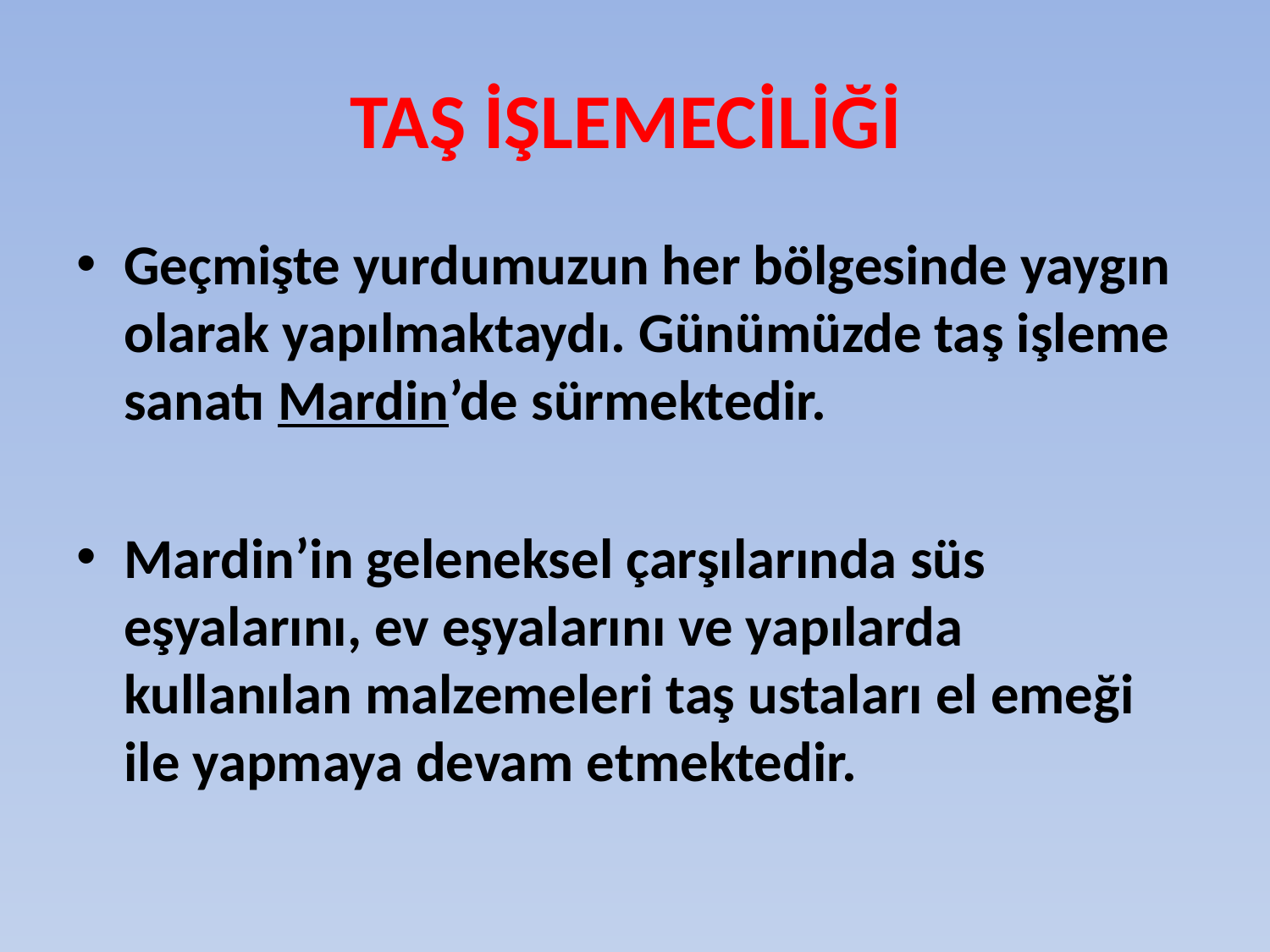

# TAŞ İŞLEMECİLİĞİ
Geçmişte yurdumuzun her bölgesinde yaygın olarak yapılmaktaydı. Günümüzde taş işleme sanatı Mardin’de sürmektedir.

Mardin’in geleneksel çarşılarında süs eşyalarını, ev eşyalarını ve yapılarda kullanılan malzemeleri taş ustaları el emeği ile yapmaya devam etmektedir.